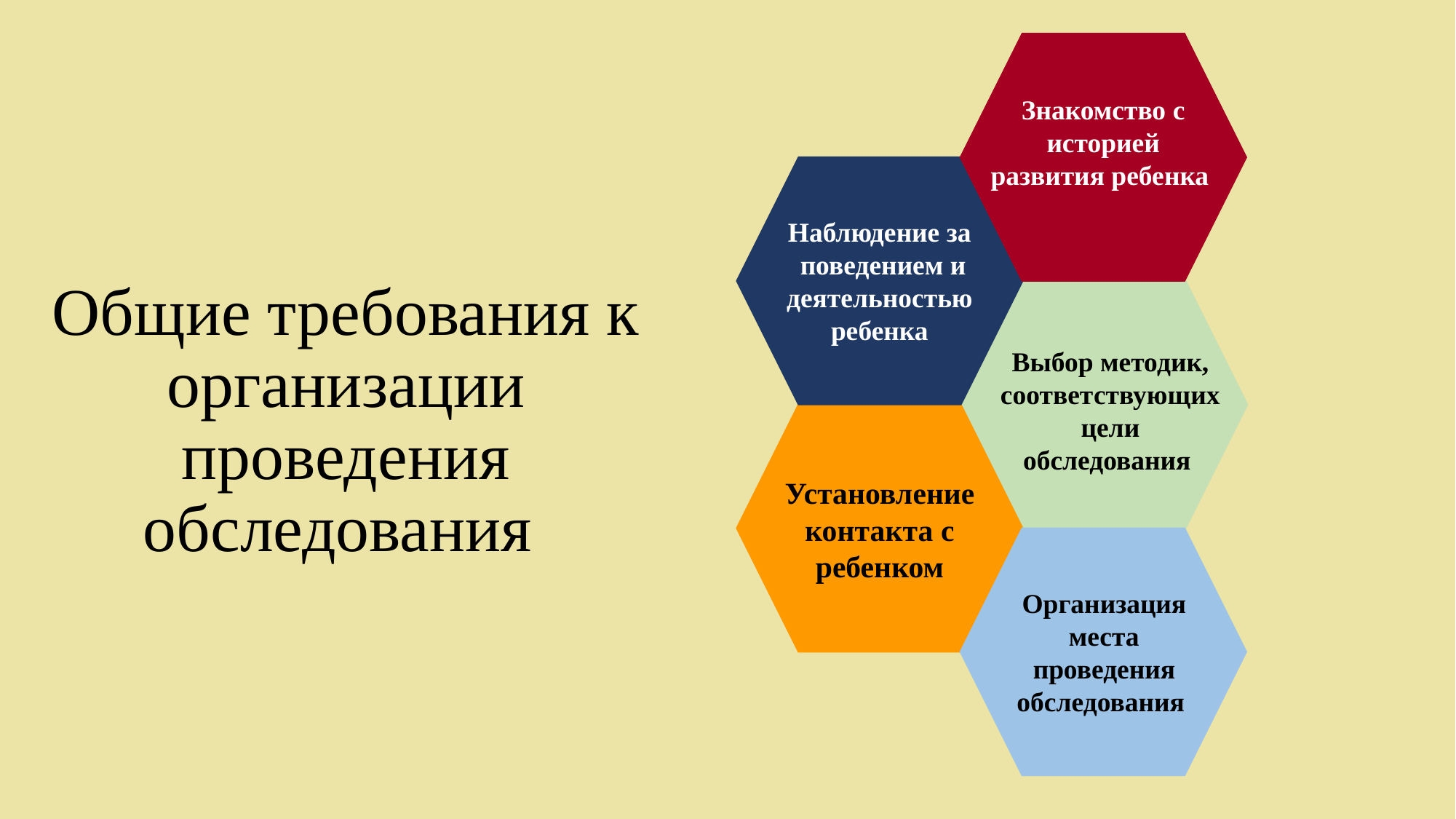

Знакомство с историей развития ребенка

# Общие требования к организации проведения обследования
Наблюдение за  поведением и деятельностью ребенка

Выбор методик, соответствующих цели обследования

Установление контакта с ребенком

Организация места проведения обследования